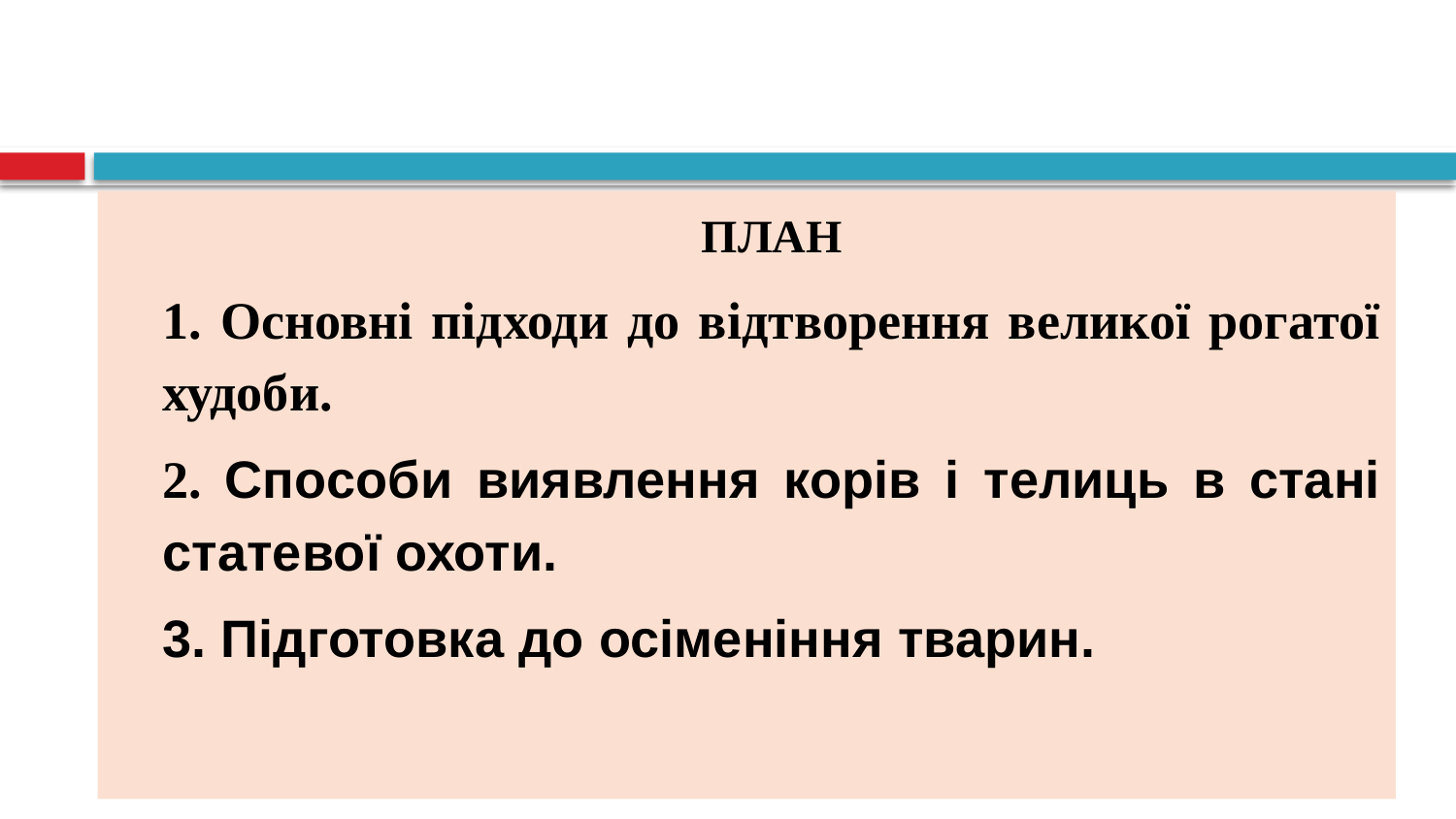

ПЛАН
1. Основні підходи до відтворення великої рогатої худоби.
2. Способи виявлення корів і телиць в стані статевої охоти.
3. Підготовка до осіменіння тварин.